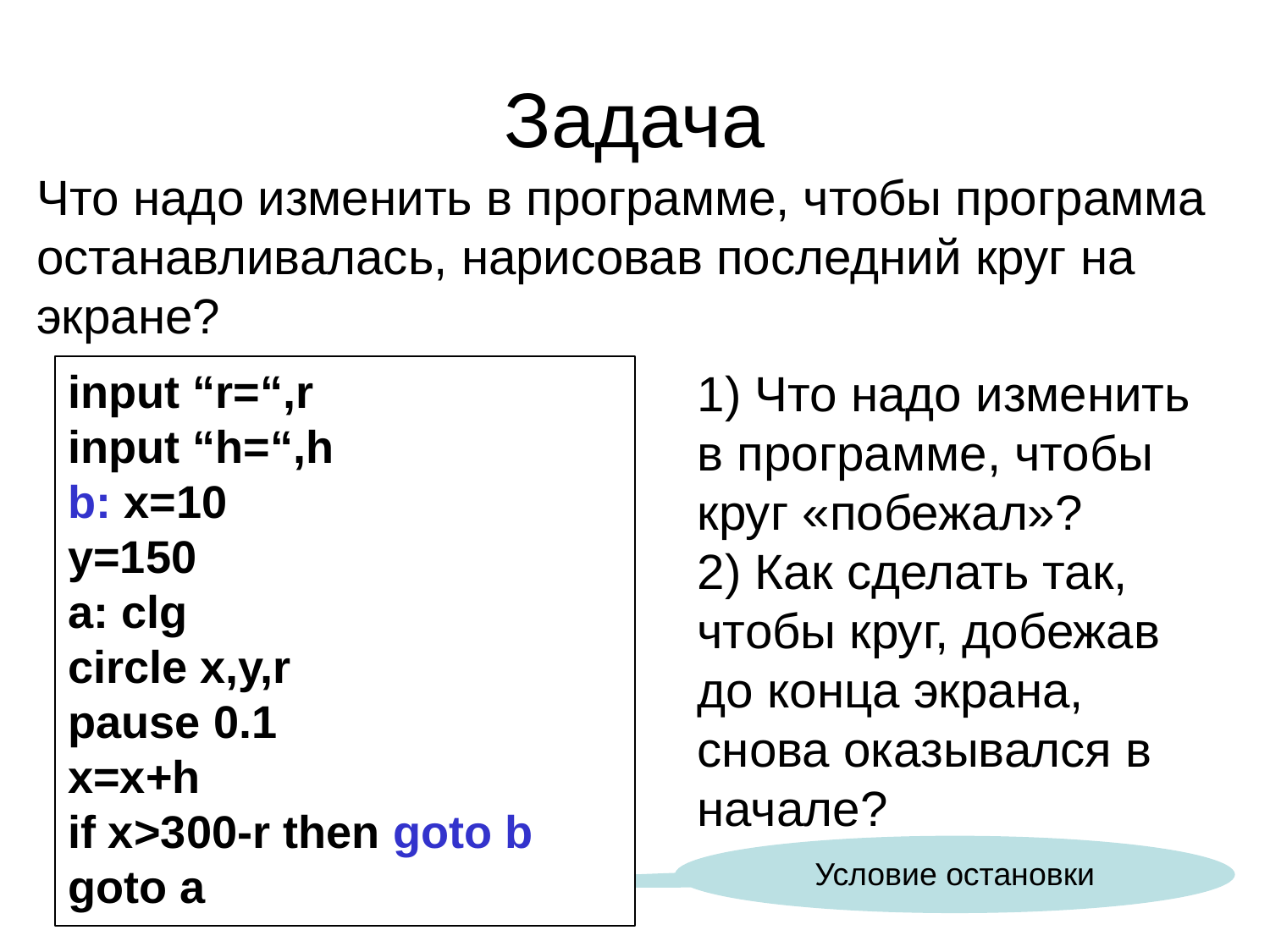

# Задача
Что надо изменить в программе, чтобы программа останавливалась, нарисовав последний круг на экране?

input “r=“,r
input “h=“,h
b: x=10
y=150
a: clg
circle x,y,r
pause 0.1
x=x+h
if x>300-r then goto b
goto a
1) Что надо изменить в программе, чтобы круг «побежал»?
2) Как сделать так, чтобы круг, добежав до конца экрана, снова оказывался в начале?

x=10
y=150
input “r=“,r
input “h=“,h
a: circle x,y,r
Pause 0.1
x=x+h
goto a
if x<300-r then goto a

Условие остановки